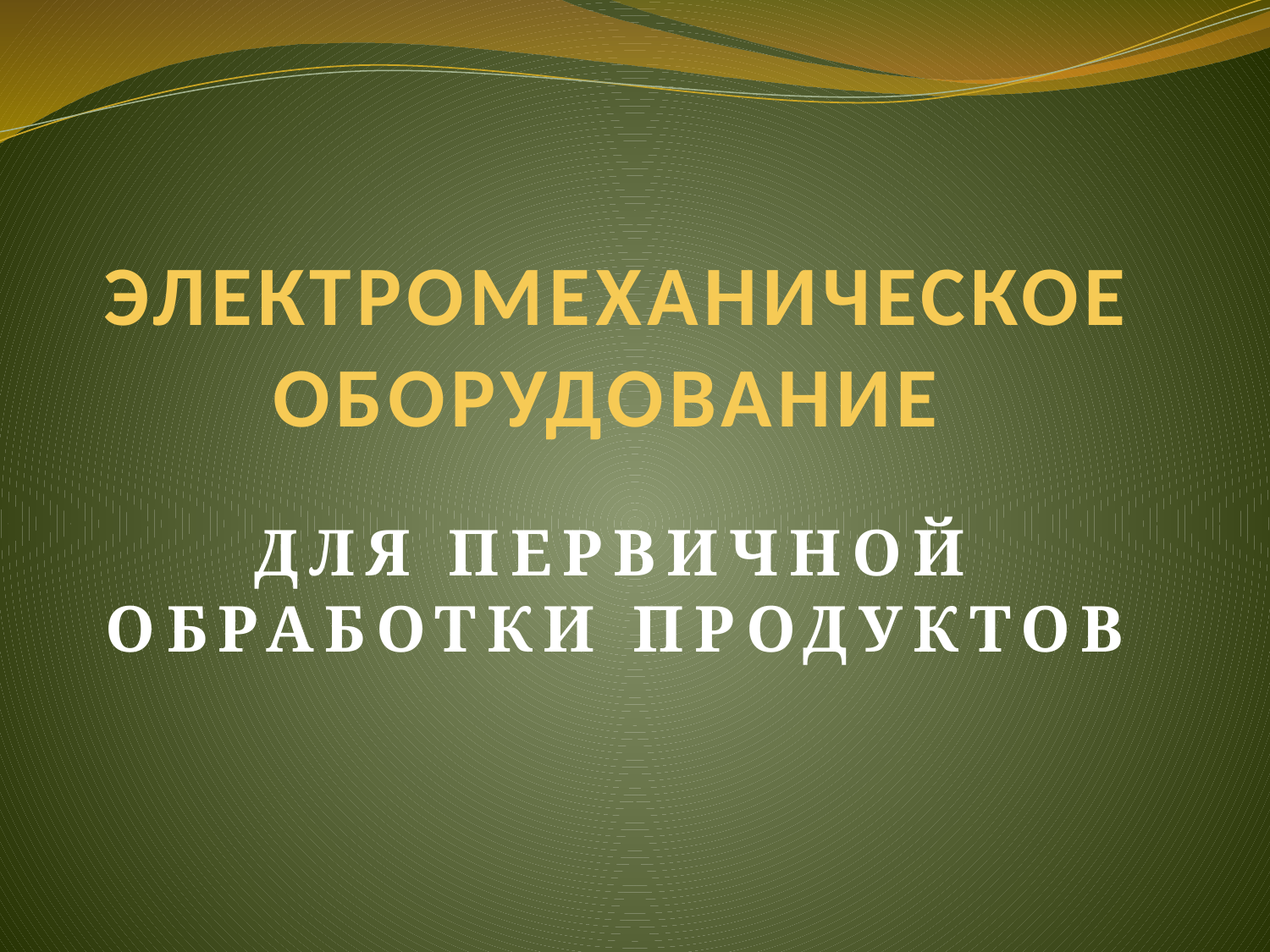

# ЭЛЕКТРОМЕХАНИЧЕСКОЕ ОБОРУДОВАНИЕ
ДЛЯ ПЕРВИЧНОЙ ОБРАБОТКИ ПРОДУКТОВ